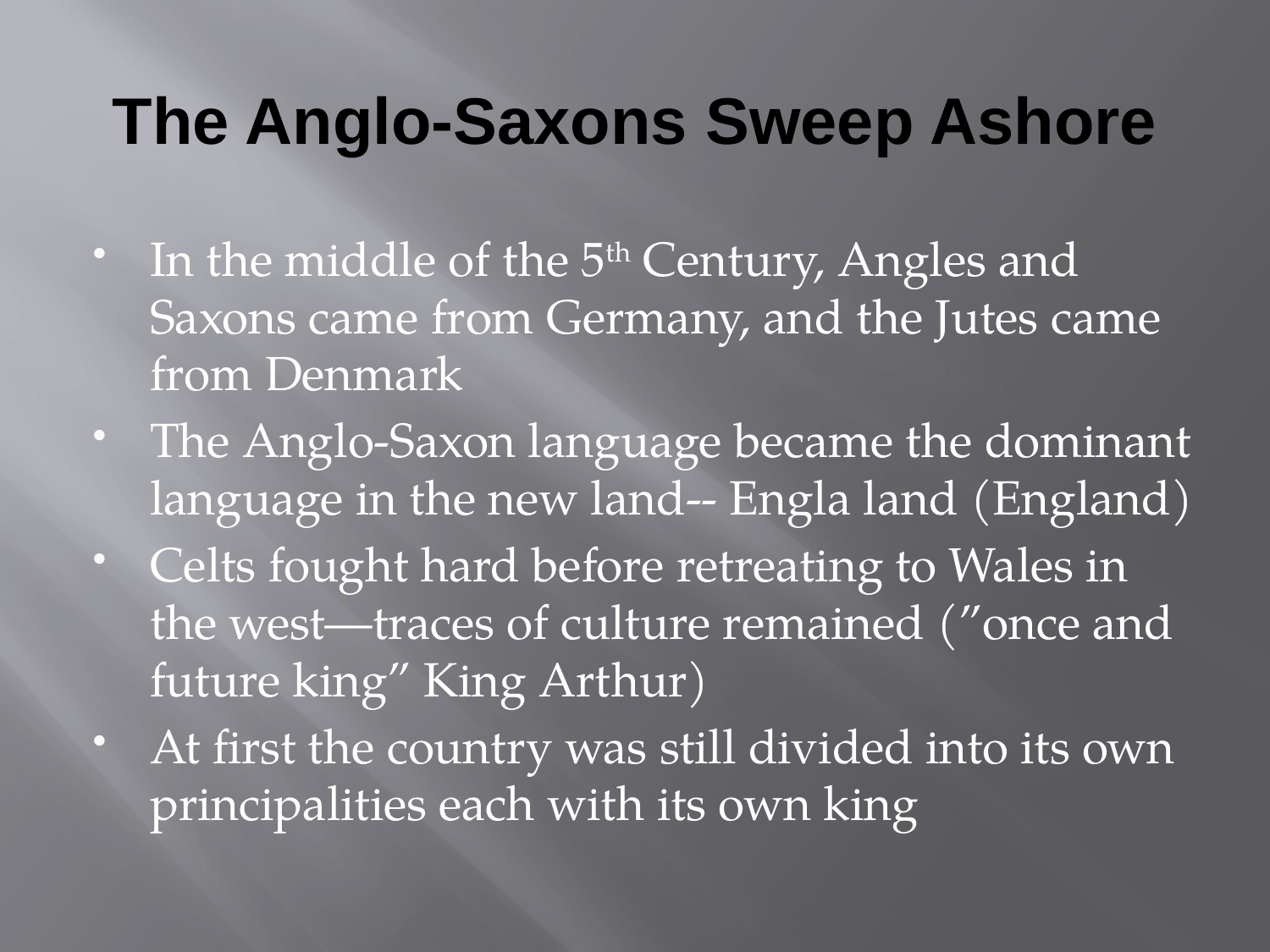

# The Anglo-Saxons Sweep Ashore
In the middle of the 5th Century, Angles and Saxons came from Germany, and the Jutes came from Denmark
The Anglo-Saxon language became the dominant language in the new land-- Engla land (England)
Celts fought hard before retreating to Wales in the west—traces of culture remained (”once and future king” King Arthur)
At first the country was still divided into its own principalities each with its own king